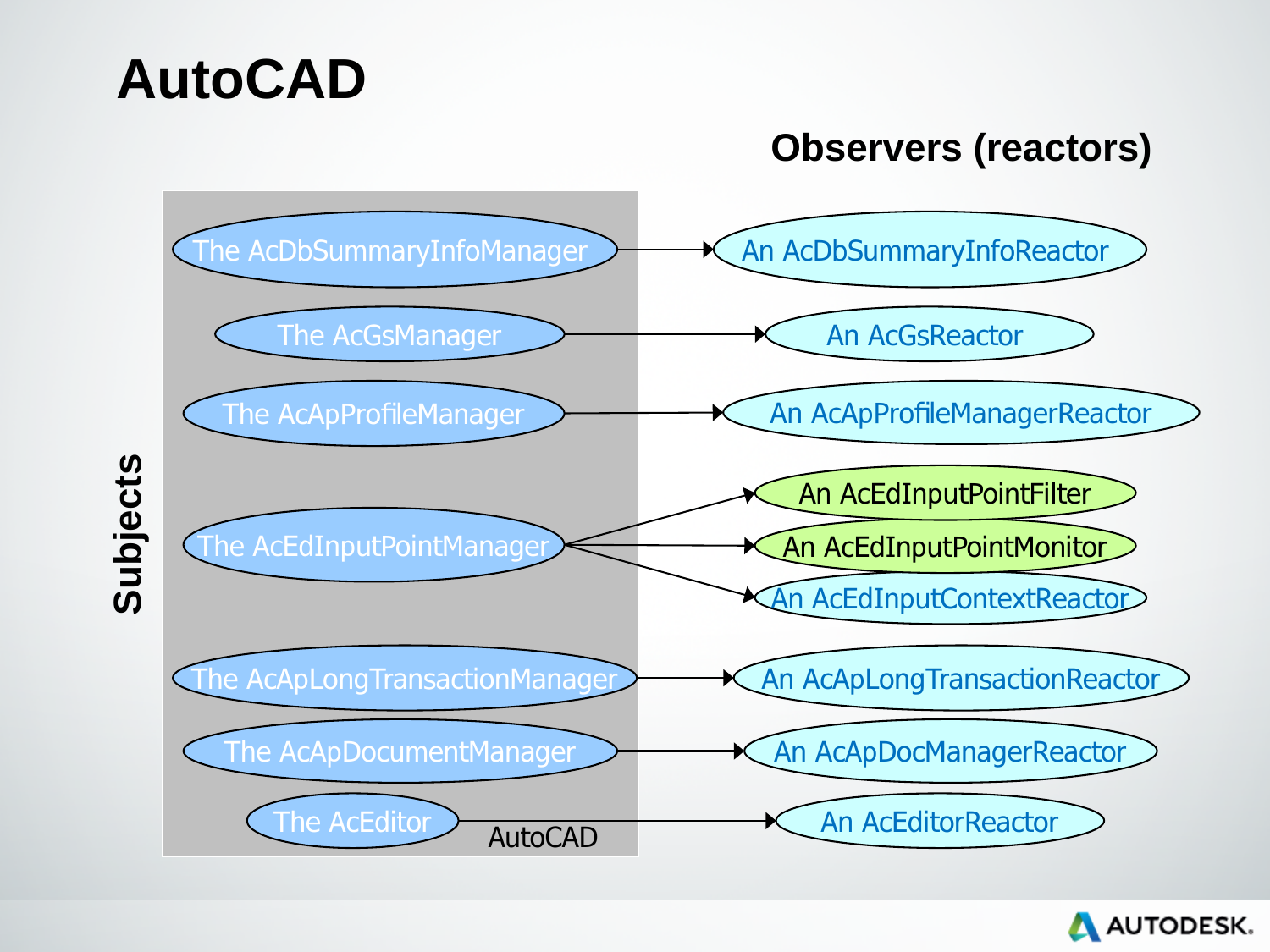

# AutoCAD
Observers (reactors)

The AcDbSummaryInfoManager
An AcDbSummaryInfoReactor
The AcGsManager
An AcGsReactor
The AcApProfileManager
An AcApProfileManagerReactor
An AcEdInputPointFilter
Subjects
The AcEdInputPointManager
An AcEdInputContextReactor
An AcEdInputPointMonitor
The AcApLongTransactionManager
An AcApLongTransactionReactor
The AcApDocumentManager
An AcApDocManagerReactor
The AcEditor
An AcEditorReactor
AutoCAD